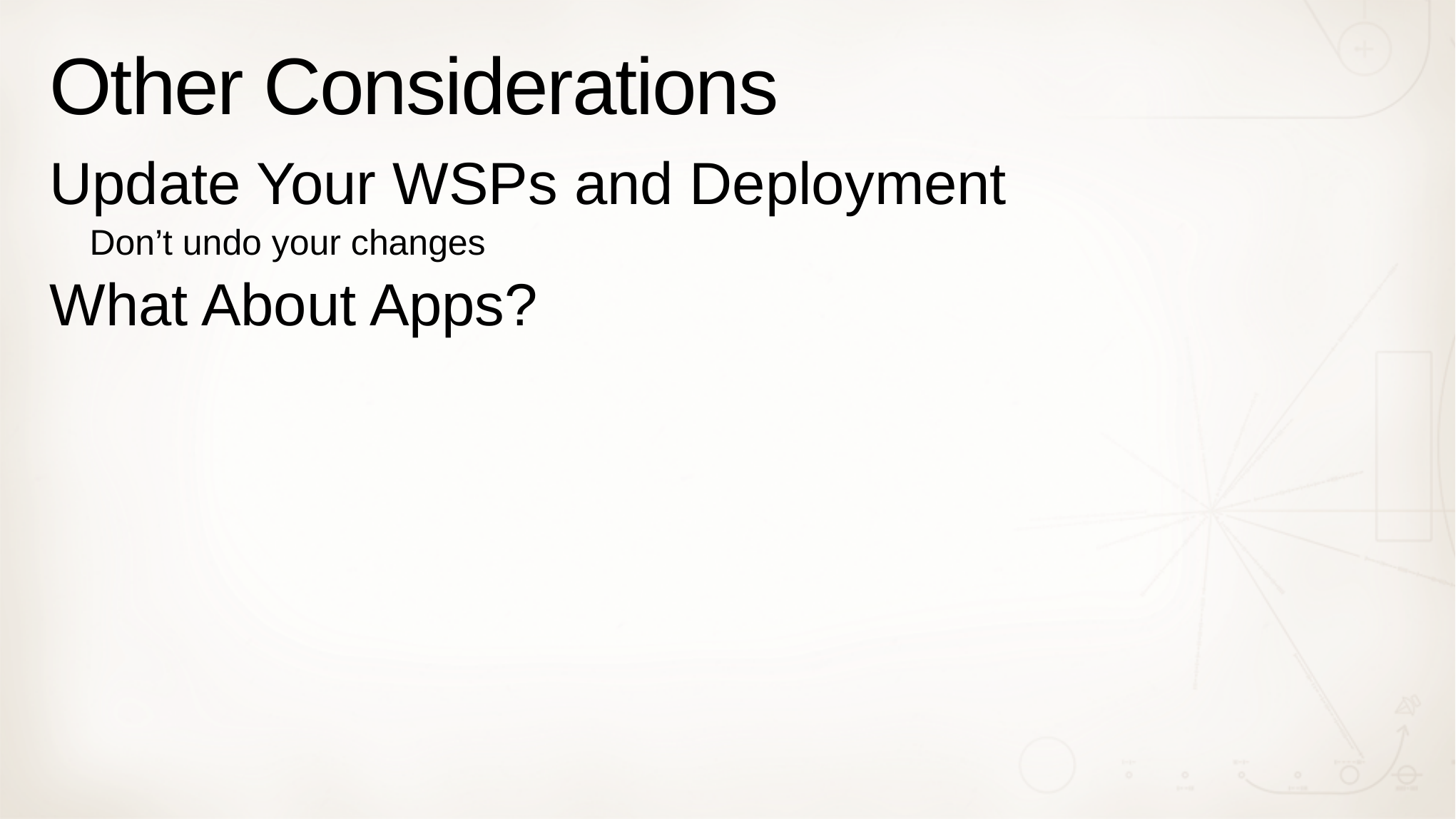

# Other Considerations
Update Your WSPs and Deployment
Don’t undo your changes
What About Apps?